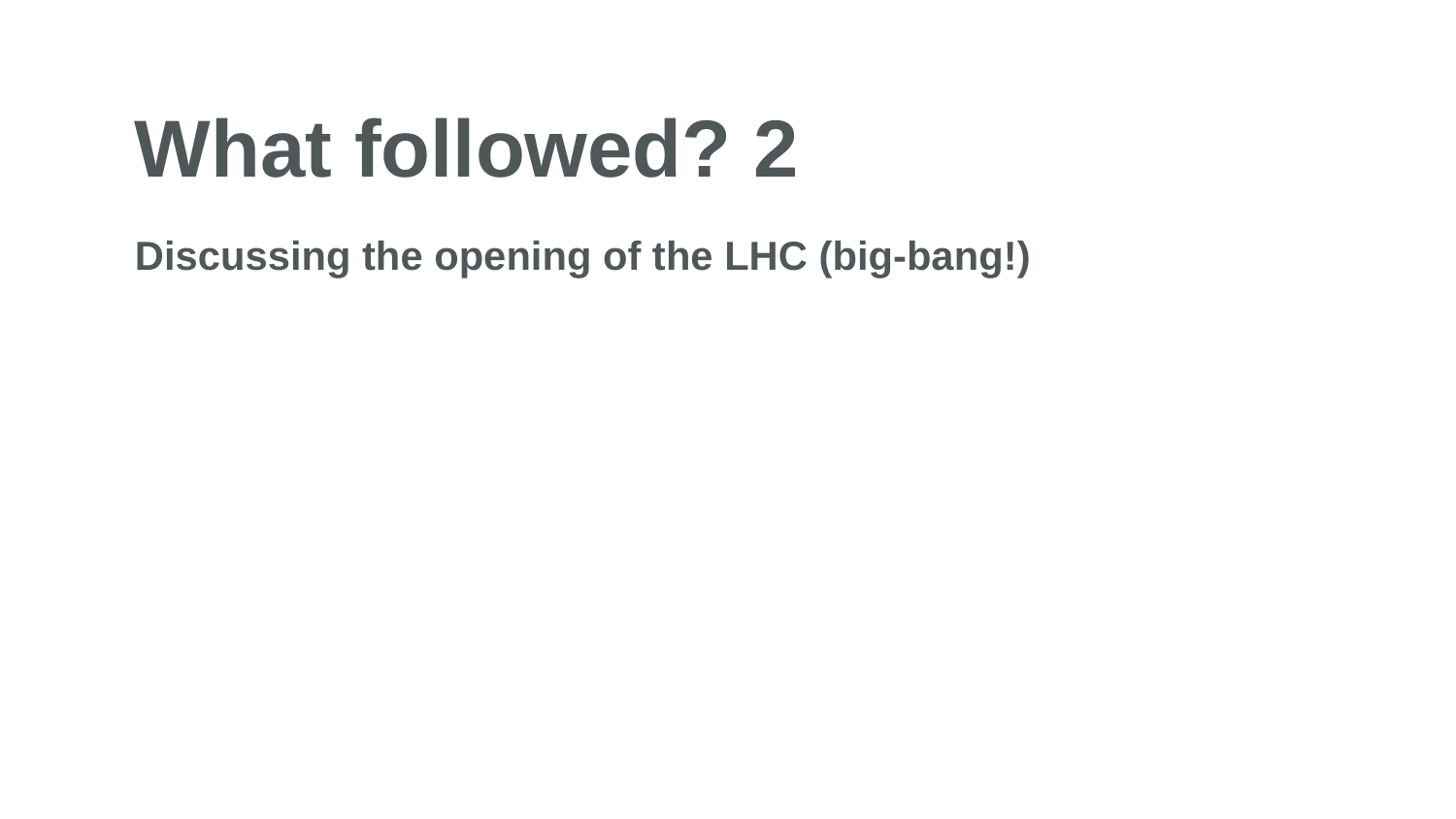

# What followed? 2
Discussing the opening of the LHC (big-bang!)